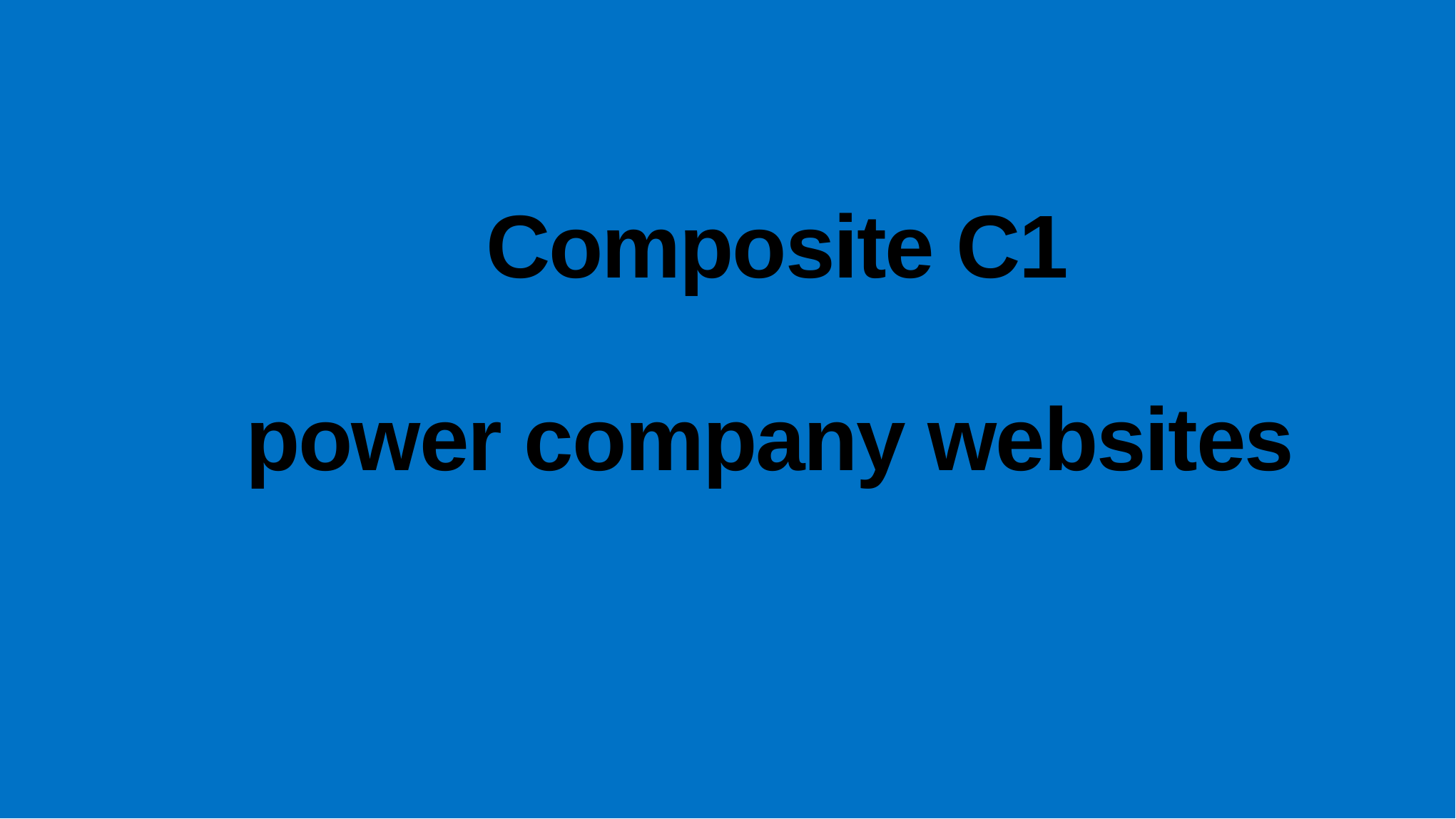

# What is Composite C1 power company websites